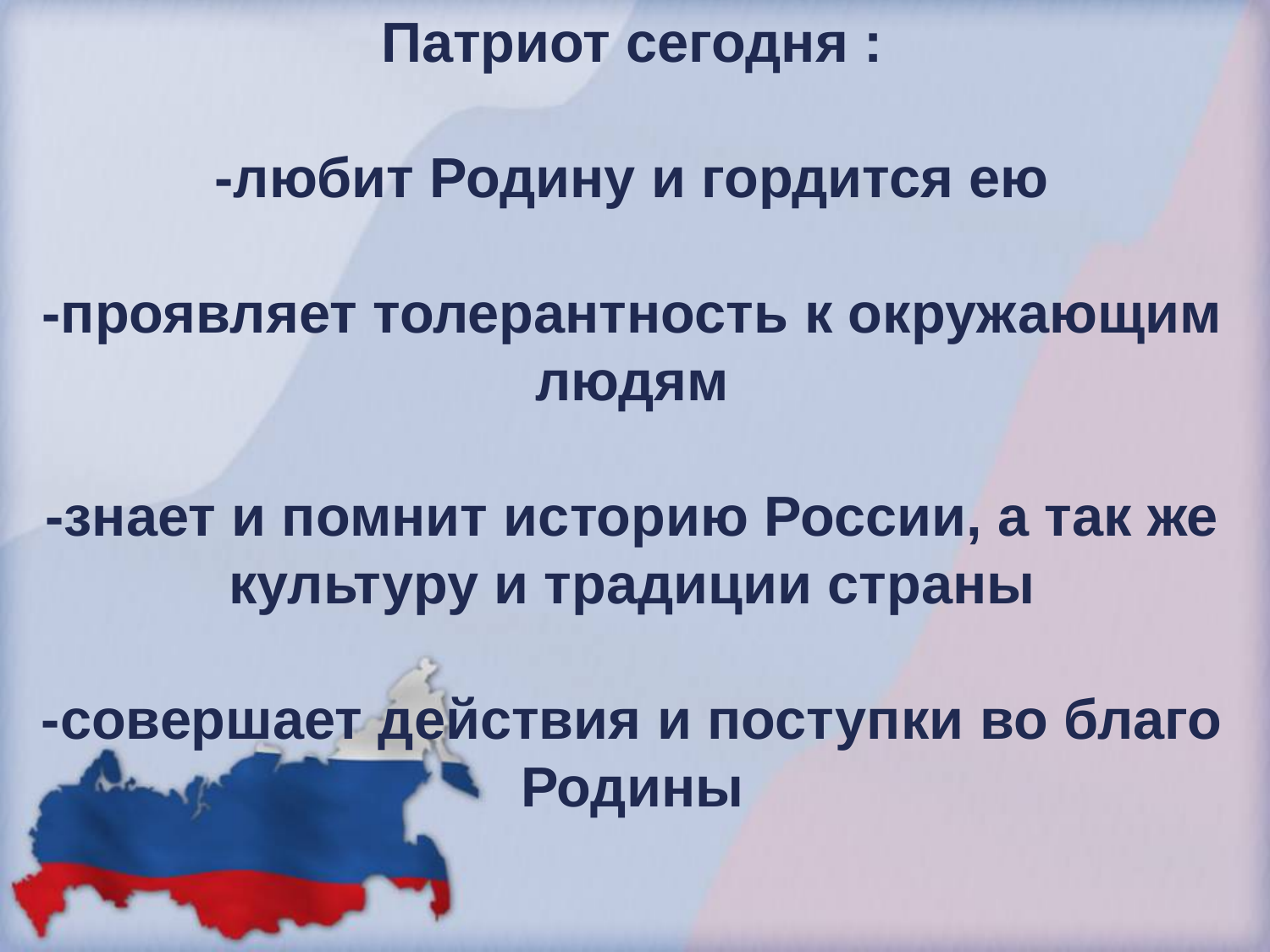

Патриот сегодня :

-любит Родину и гордится ею

-проявляет толерантность к окружающим людям

-знает и помнит историю России, а так же культуру и традиции страны

-совершает действия и поступки во благо Родины